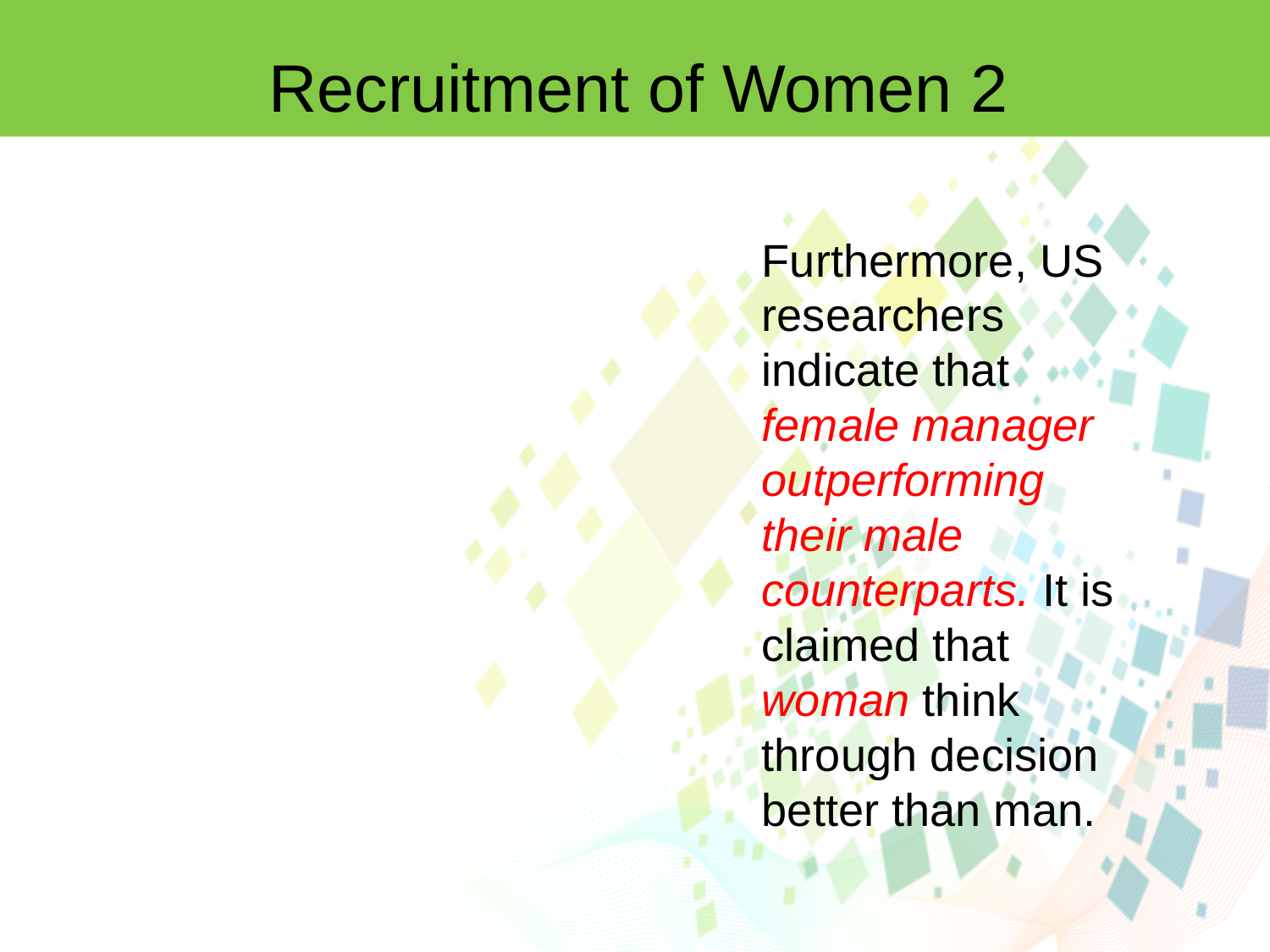

Recruitment of Women 2
Furthermore, US researchers indicate that female manager outperforming their male counterparts. It is claimed that woman think through decision better than man.